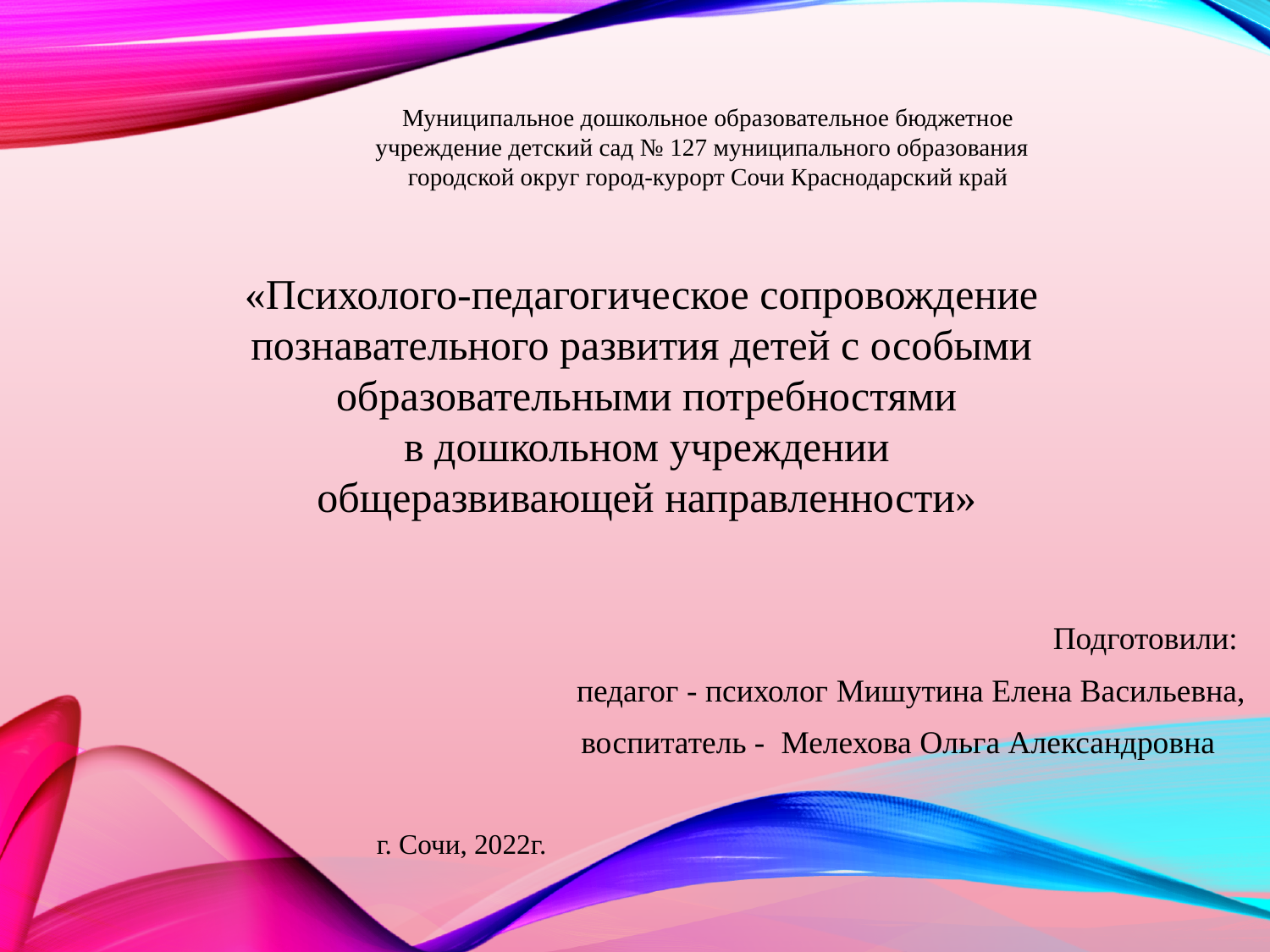

Подготовили:
педагог - психолог Мишутина Елена Васильевна,
                                                                  воспитатель -  Мелехова Ольга Александровна

                                                   г. Сочи, 2022г.

                     Муниципальное дошкольное образовательное бюджетное
                   учреждение детский сад № 127 муниципального образования
                    городской округ город-курорт Сочи Краснодарский край
«Психолого-педагогическое сопровождение
познавательного развития детей с особыми
образовательными потребностями
 в дошкольном учреждении
общеразвивающей направленности»